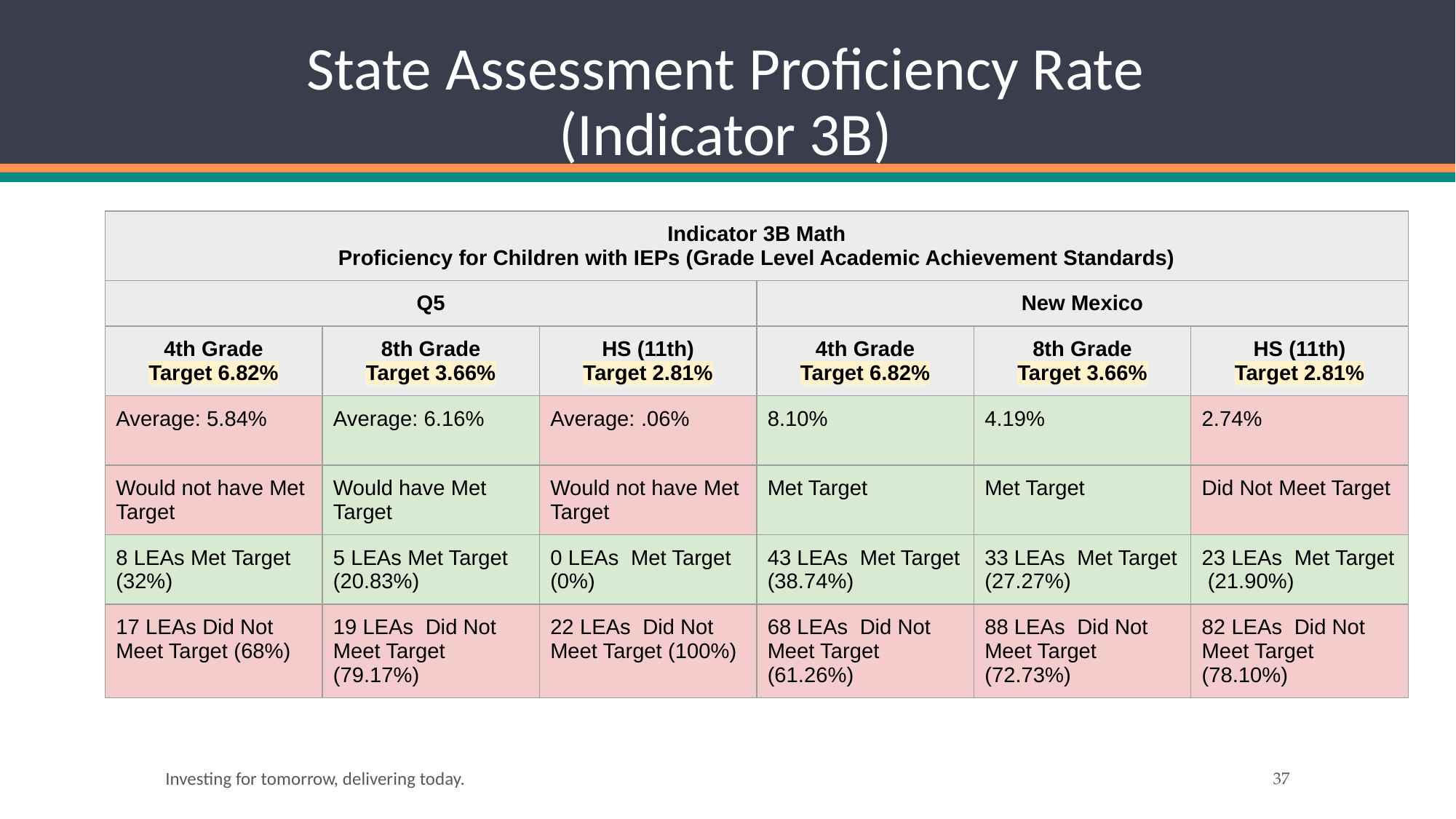

# State Assessment Proficiency Rate (Indicator 3B)
| Indicator 3B Math Proficiency for Children with IEPs (Grade Level Academic Achievement Standards) |  |  |  |  |  |
| --- | --- | --- | --- | --- | --- |
| Q5 |  |  | New Mexico |  |  |
| 4th Grade Target 6.82% | 8th Grade Target 3.66% | HS (11th) Target 2.81% | 4th Grade Target 6.82% | 8th Grade Target 3.66% | HS (11th) Target 2.81% |
| Average: 5.84% | Average: 6.16% | Average: .06% | 8.10% | 4.19% | 2.74% |
| Would not have Met Target | Would have Met Target | Would not have Met Target | Met Target | Met Target | Did Not Meet Target |
| 8 LEAs Met Target (32%) | 5 LEAs Met Target (20.83%) | 0 LEAs Met Target (0%) | 43 LEAs Met Target (38.74%) | 33 LEAs Met Target (27.27%) | 23 LEAs Met Target (21.90%) |
| 17 LEAs Did Not Meet Target (68%) | 19 LEAs Did Not Meet Target (79.17%) | 22 LEAs Did Not Meet Target (100%) | 68 LEAs Did Not Meet Target (61.26%) | 88 LEAs Did Not Meet Target (72.73%) | 82 LEAs Did Not Meet Target (78.10%) |
Investing for tomorrow, delivering today.
37